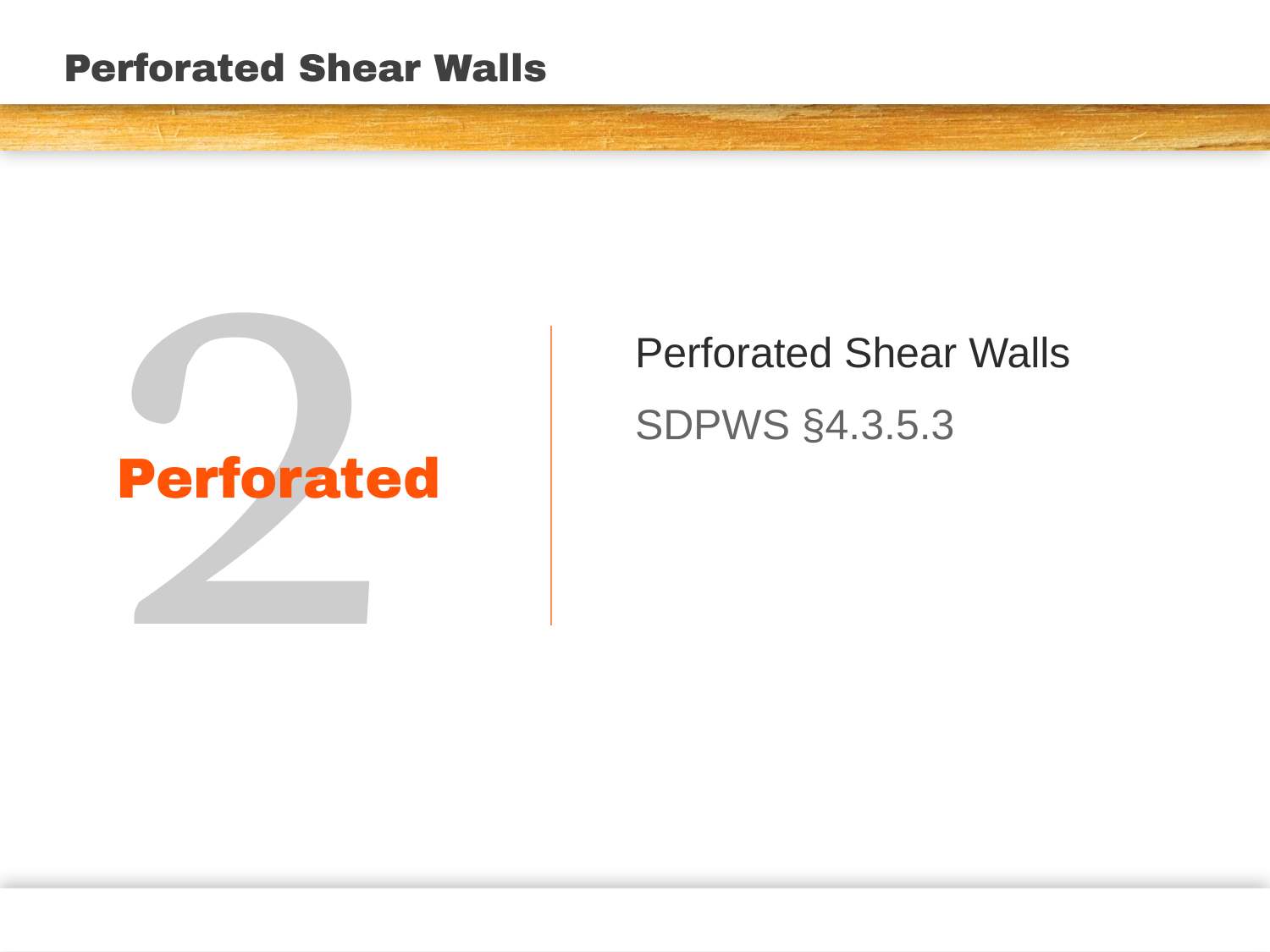

# Perforated Shear Walls
2
Perforated Shear Walls
SDPWS §4.3.5.3
Perforated